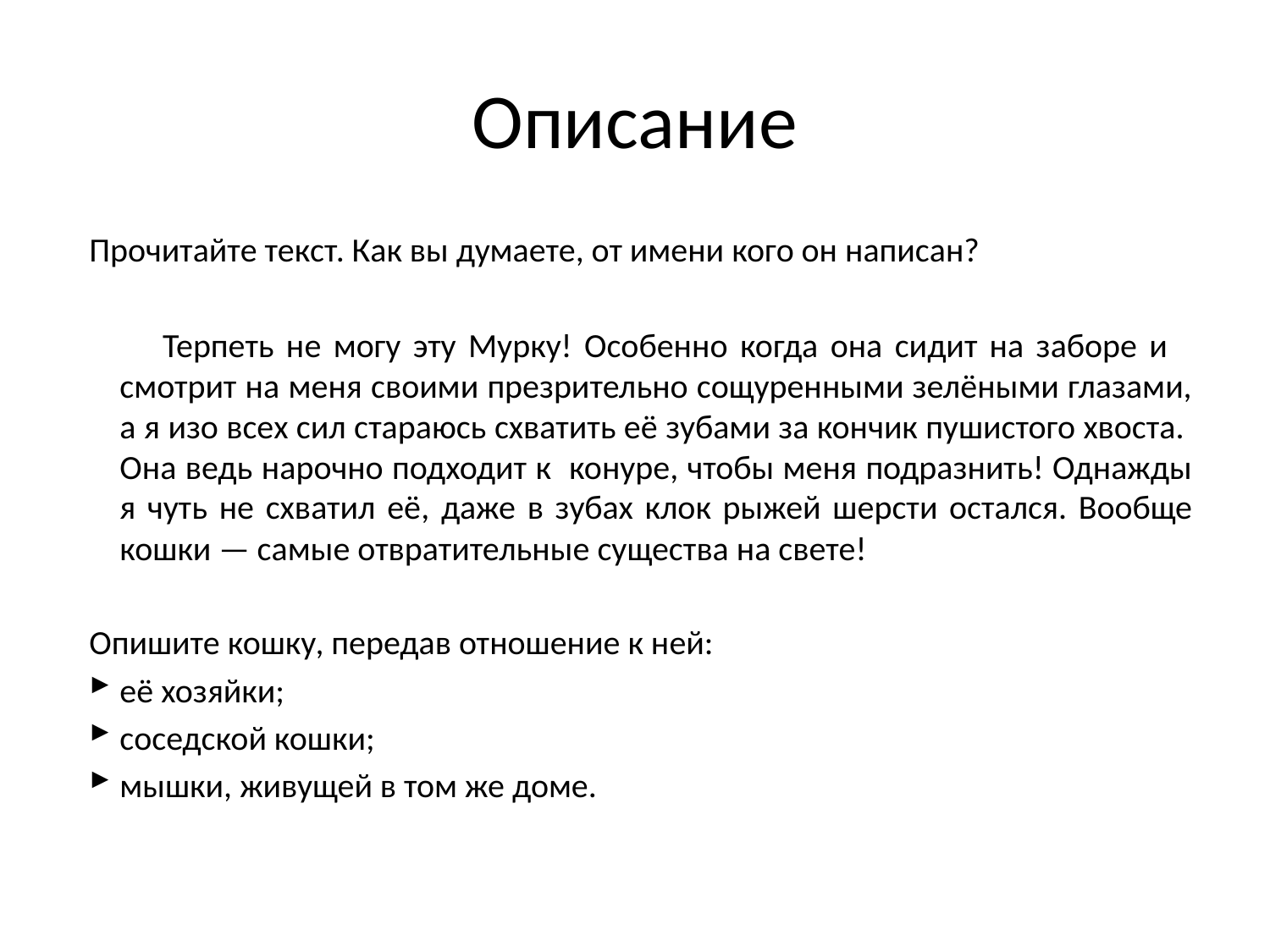

# Описание
Прочитайте текст. Как вы думаете, от имени кого он написан?

      Терпеть не могу эту Мурку! Особенно когда она сидит на заборе и   смотрит на меня своими презрительно сощуренными зелёными глазами, а я изо всех сил стараюсь схватить её зубами за кончик пушистого хвоста.  Она ведь нарочно подходит к  конуре, чтобы меня подразнить! Однажды я чуть не схватил её, даже в зубах клок рыжей шерсти остался. Вообще кошки — самые отвратительные существа на свете!

Опишите кошку, передав отношение к ней:
её хозяйки;
соседской кошки;
мышки, живущей в том же доме.